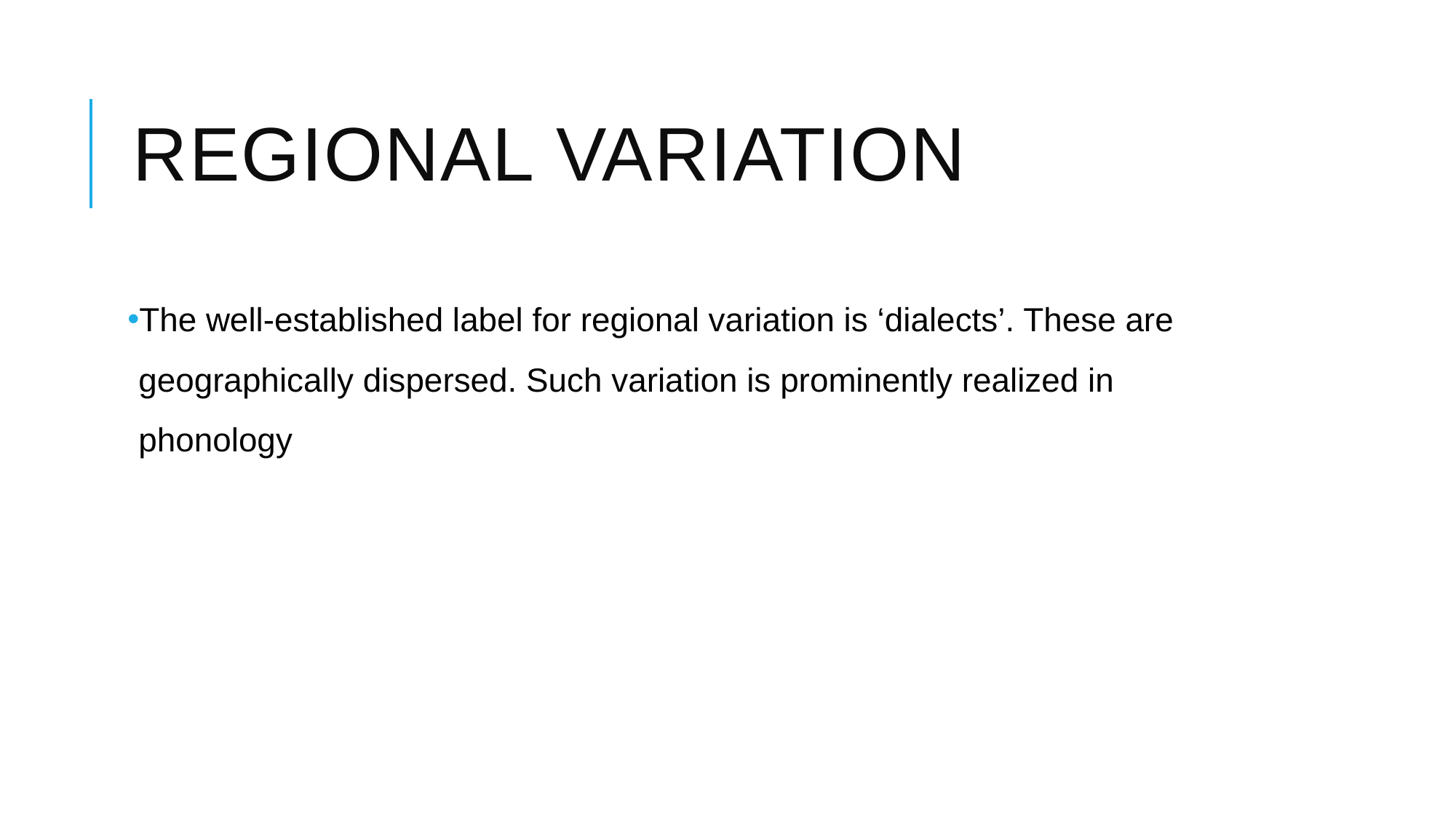

# Regional Variation
The well-established label for regional variation is ‘dialects’. These are geographically dispersed. Such variation is prominently realized in phonology